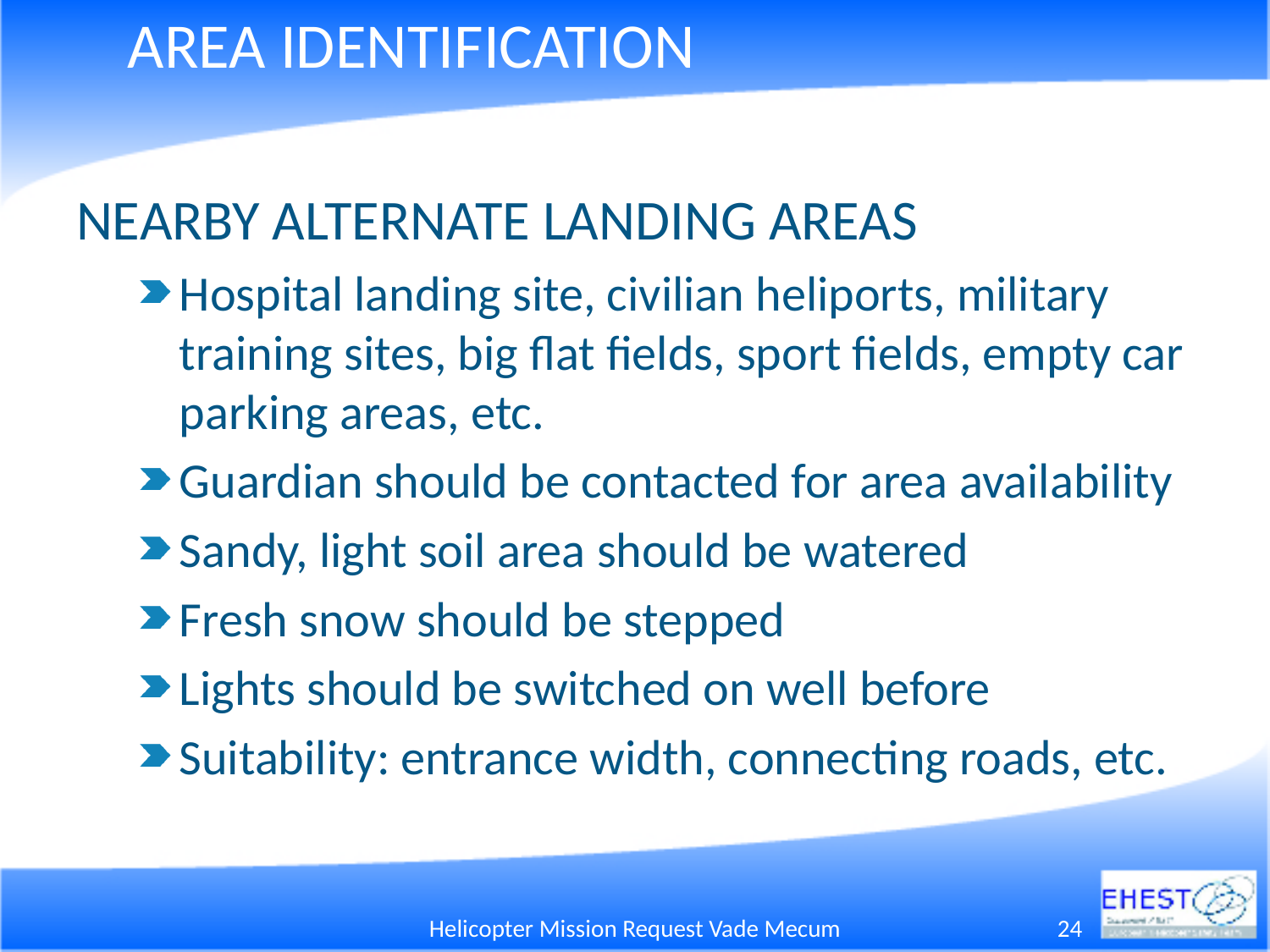

# AREA IDENTIFICATION
NEARBY ALTERNATE LANDING AREAS
Hospital landing site, civilian heliports, military training sites, big flat fields, sport fields, empty car parking areas, etc.
Guardian should be contacted for area availability
Sandy, light soil area should be watered
Fresh snow should be stepped
Lights should be switched on well before
Suitability: entrance width, connecting roads, etc.

Helicopter Mission Request Vade Mecum
24